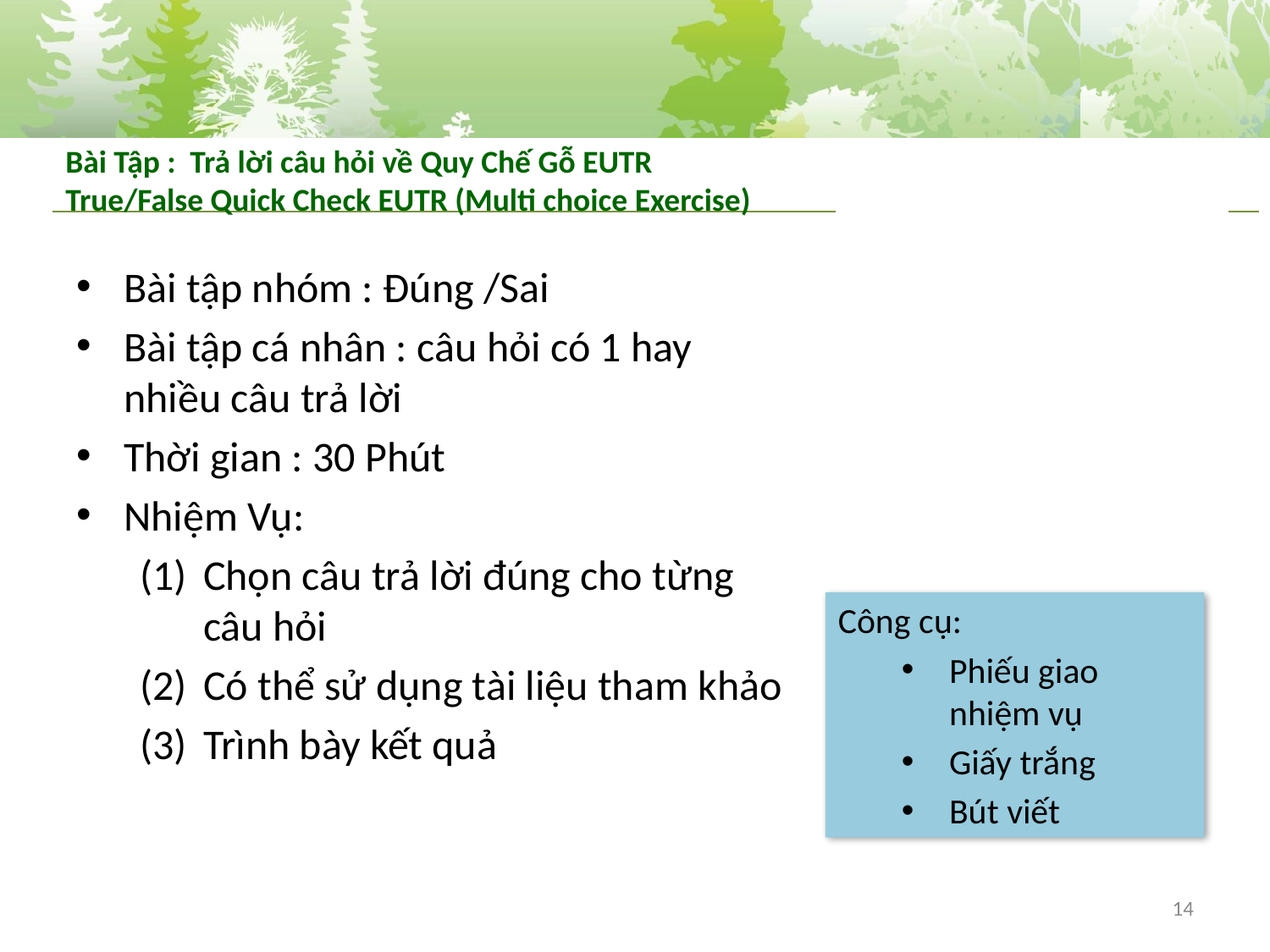

# Bài Tập :  Trả lời câu hỏi về Quy Chế Gỗ EUTR True/False Quick Check EUTR (Multi choice Exercise)
Bài tập nhóm : Đúng /Sai
Bài tập cá nhân : câu hỏi có 1 hay nhiều câu trả lời
Thời gian : 30 Phút
Nhiệm Vụ:
Chọn câu trả lời đúng cho từng câu hỏi
Có thể sử dụng tài liệu tham khảo
Trình bày kết quả
Công cụ:
Phiếu giao nhiệm vụ
Giấy trắng
Bút viết
14